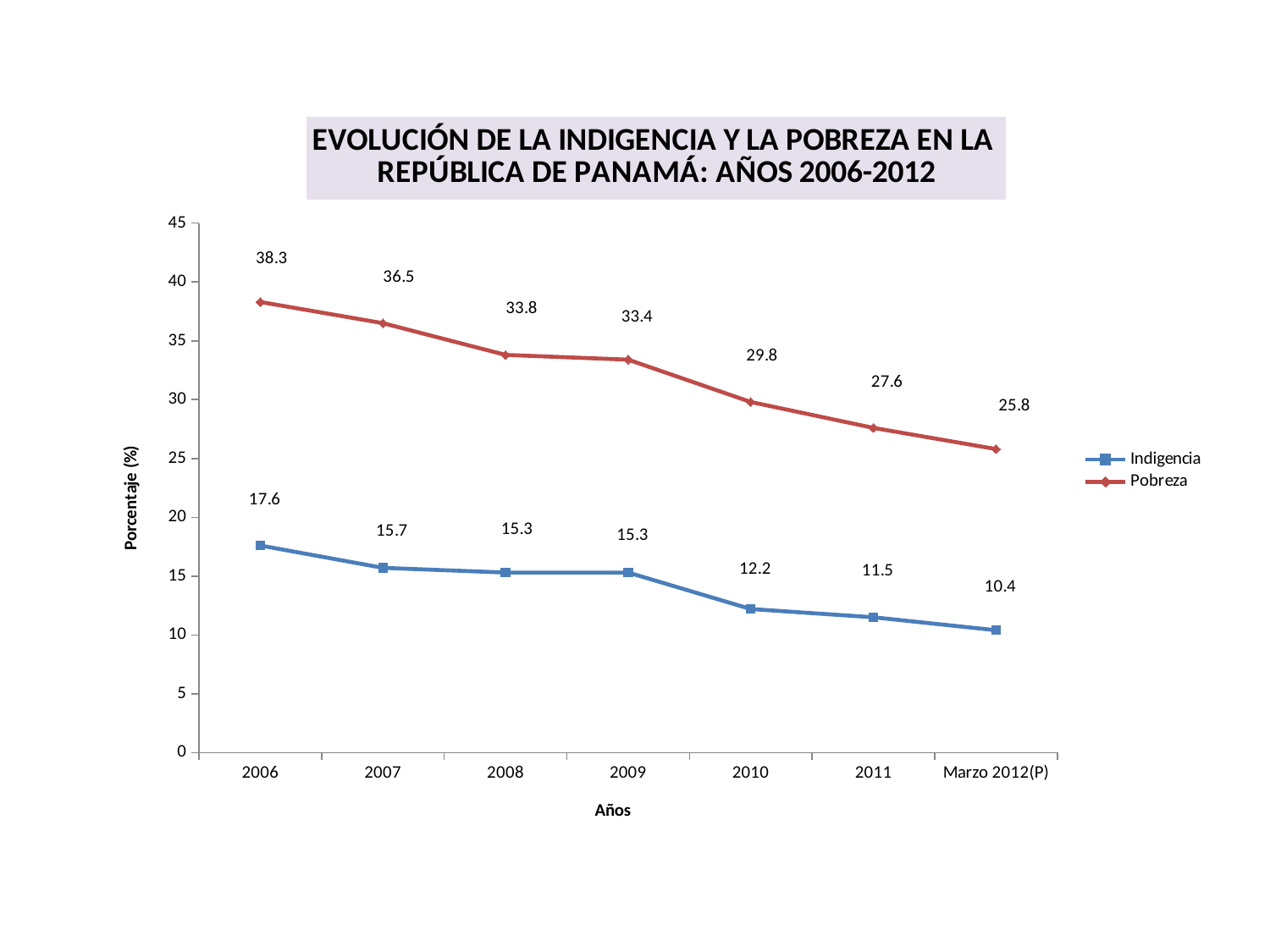

### Chart: EVOLUCIÓN DE LA INDIGENCIA Y LA POBREZA EN LA
REPÚBLICA DE PANAMÁ: AÑOS 2006-2012

| Category |  |  |
|---|---|---|
| 2006 | 17.6 | 38.300000000000004 |
| 2007 | 15.7 | 36.5 |
| 2008 | 15.3 | 33.800000000000004 |
| 2009 | 15.3 | 33.4 |
| 2010 | 12.2 | 29.8 |
| 2011 | 11.5 | 27.6 |
| Marzo 2012(P) | 10.4 | 25.8 |